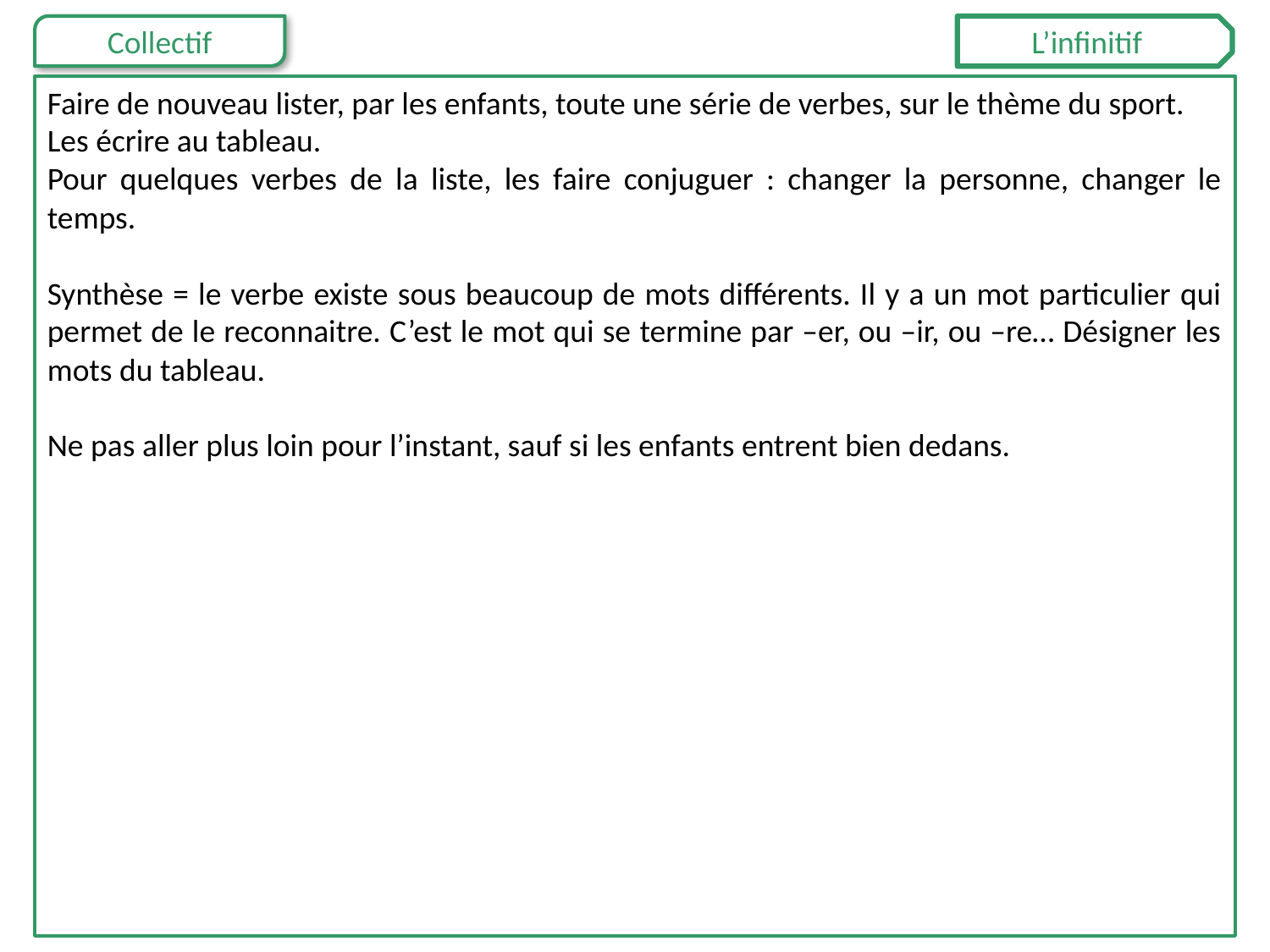

L’infinitif
Faire de nouveau lister, par les enfants, toute une série de verbes, sur le thème du sport.
Les écrire au tableau.
Pour quelques verbes de la liste, les faire conjuguer : changer la personne, changer le temps.

Synthèse = le verbe existe sous beaucoup de mots différents. Il y a un mot particulier qui permet de le reconnaitre. C’est le mot qui se termine par –er, ou –ir, ou –re… Désigner les mots du tableau.

Ne pas aller plus loin pour l’instant, sauf si les enfants entrent bien dedans.